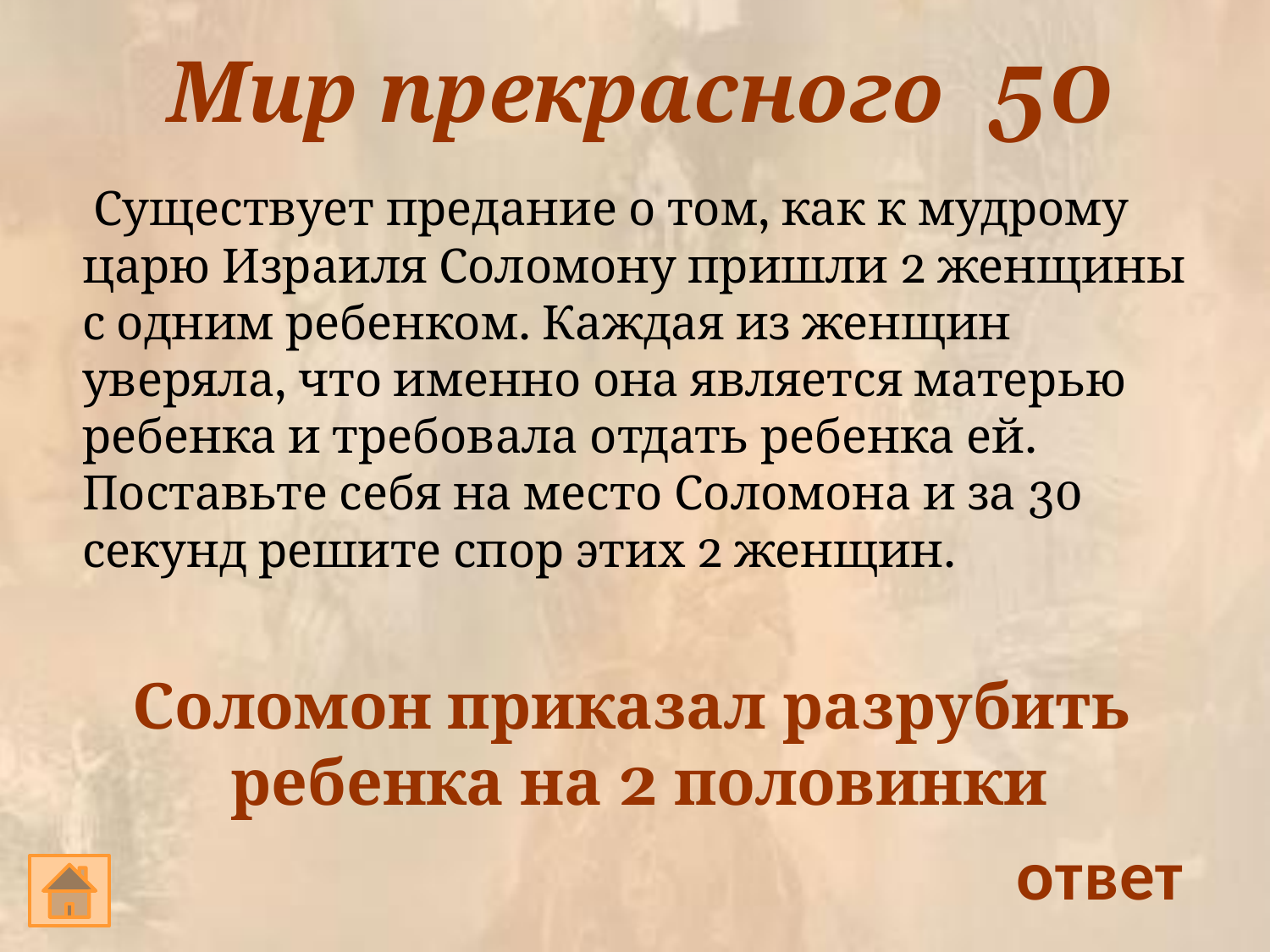

# Мир прекрасного  50
 Существует предание о том, как к мудрому царю Израиля Соломону пришли 2 женщины с одним ребенком. Каждая из женщин уверяла, что именно она является матерью ребенка и требовала отдать ребенка ей. Поставьте себя на место Соломона и за 30 секунд решите спор этих 2 женщин.
Соломон приказал разрубить
 ребенка на 2 половинки
ответ